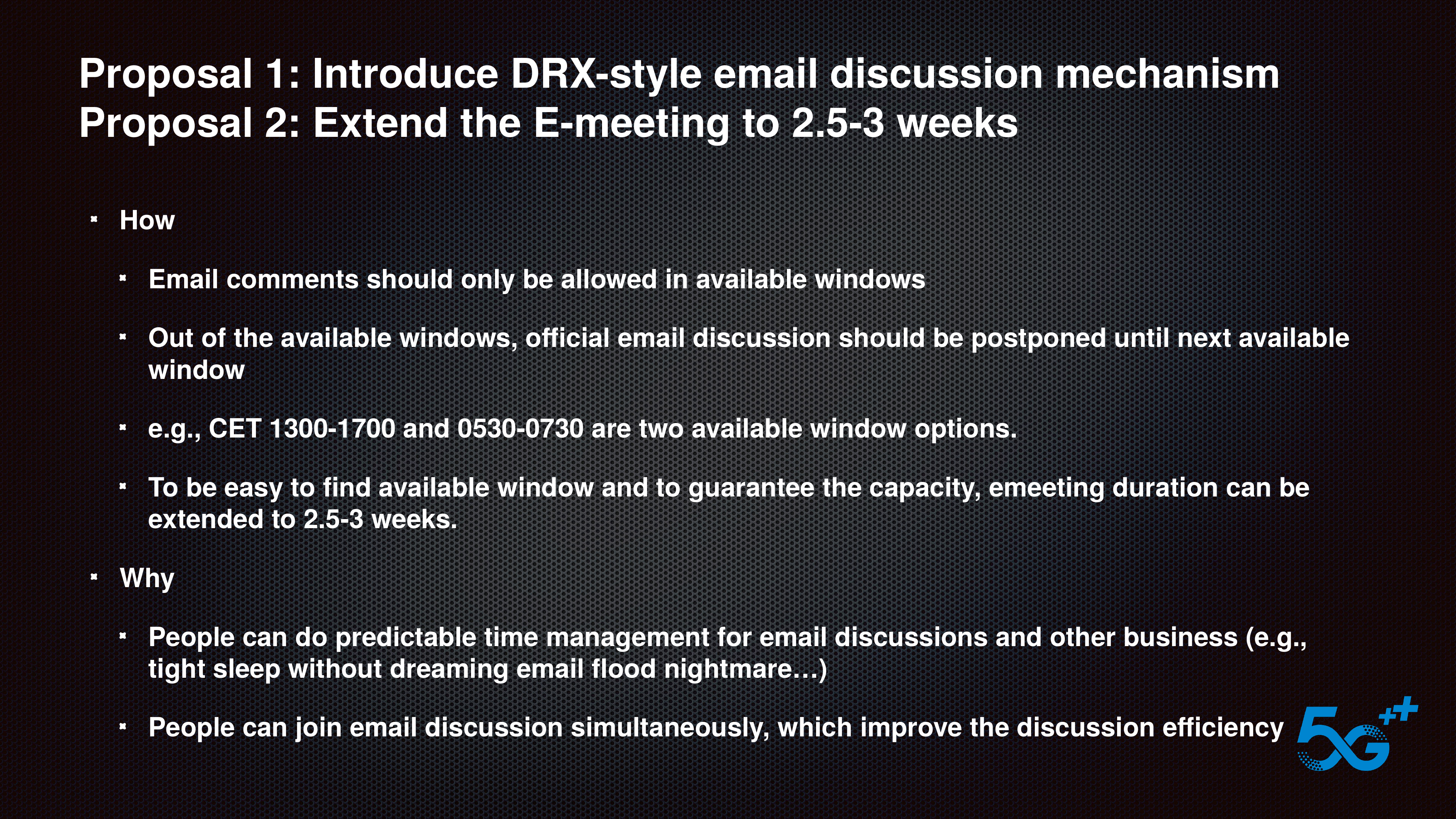

# Proposal 1: Introduce DRX-style email discussion mechanism Proposal 2: Extend the E-meeting to 2.5-3 weeks

How
Email comments should only be allowed in available windows
Out of the available windows, official email discussion should be postponed until next available window
e.g., CET 1300-1700 and 0530-0730 are two available window options.
To be easy to find available window and to guarantee the capacity, emeeting duration can be extended to 2.5-3 weeks.
Why
People can do predictable time management for email discussions and other business (e.g., tight sleep without dreaming email flood nightmare…)
People can join email discussion simultaneously, which improve the discussion efficiency